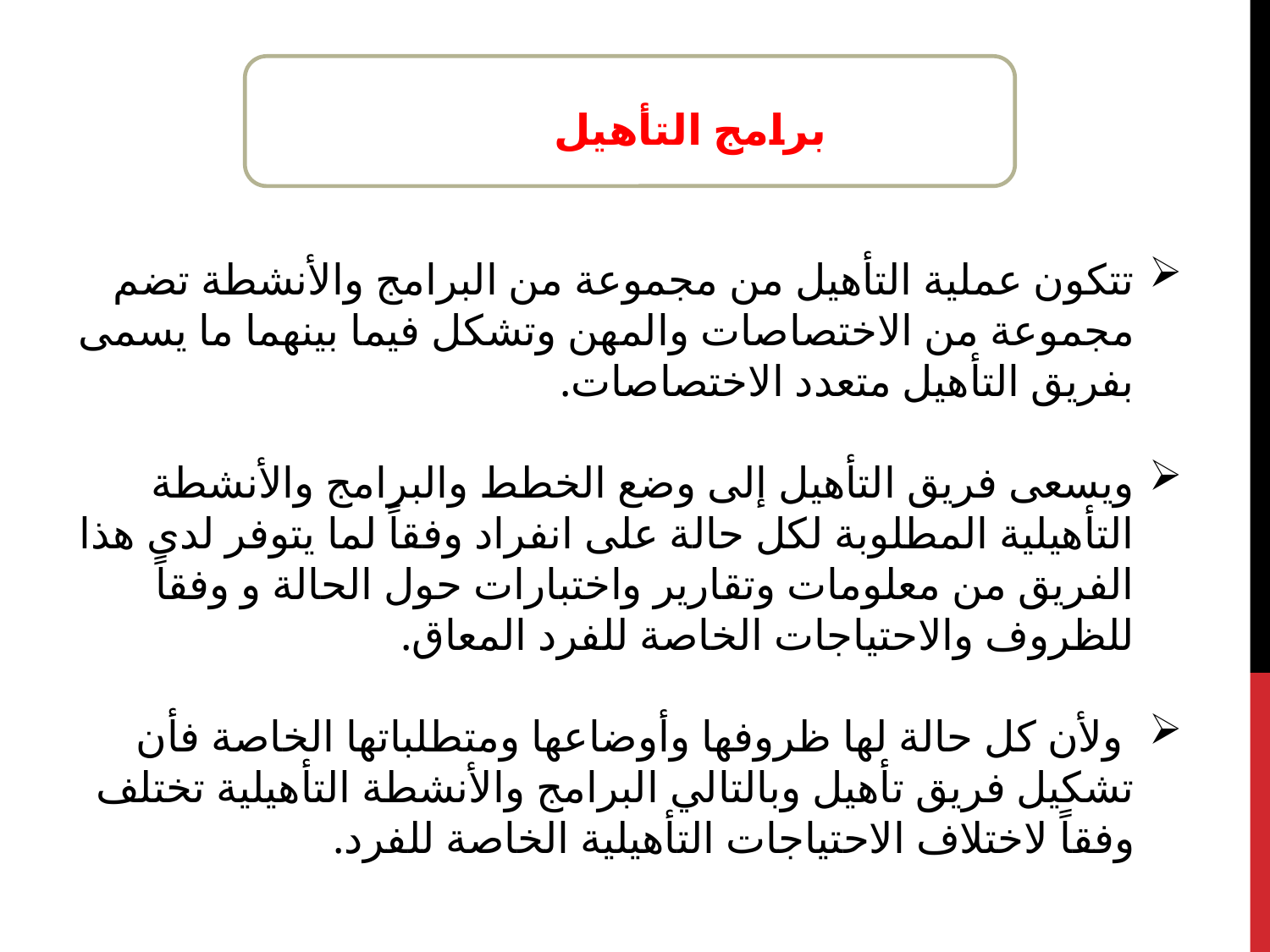

برامج التأهيل
تتكون عملية التأهيل من مجموعة من البرامج والأنشطة تضم مجموعة من الاختصاصات والمهن وتشكل فيما بينهما ما يسمى بفريق التأهيل متعدد الاختصاصات.

ويسعى فريق التأهيل إلى وضع الخطط والبرامج والأنشطة التأهيلية المطلوبة لكل حالة على انفراد وفقاً لما يتوفر لدى هذا الفريق من معلومات وتقارير واختبارات حول الحالة و وفقاً للظروف والاحتياجات الخاصة للفرد المعاق.

 ولأن كل حالة لها ظروفها وأوضاعها ومتطلباتها الخاصة فأن تشكيل فريق تأهيل وبالتالي البرامج والأنشطة التأهيلية تختلف وفقاً لاختلاف الاحتياجات التأهيلية الخاصة للفرد.